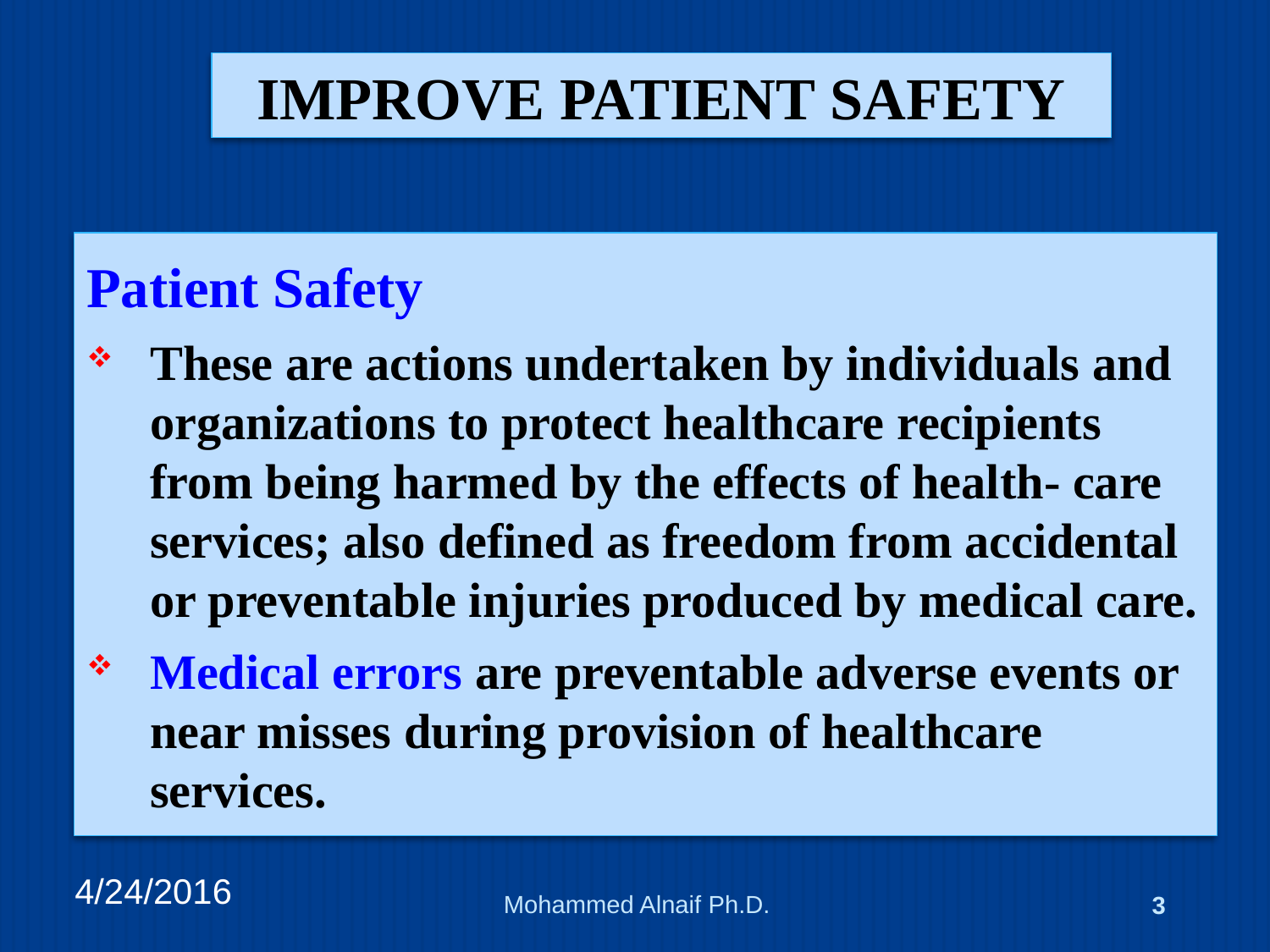

# improve patient safety
Patient Safety
These are actions undertaken by individuals and organizations to protect healthcare recipients from being harmed by the effects of health- care services; also defined as freedom from accidental or preventable injuries produced by medical care.
Medical errors are preventable adverse events or near misses during provision of healthcare services.
4/24/2016
Mohammed Alnaif Ph.D.
3